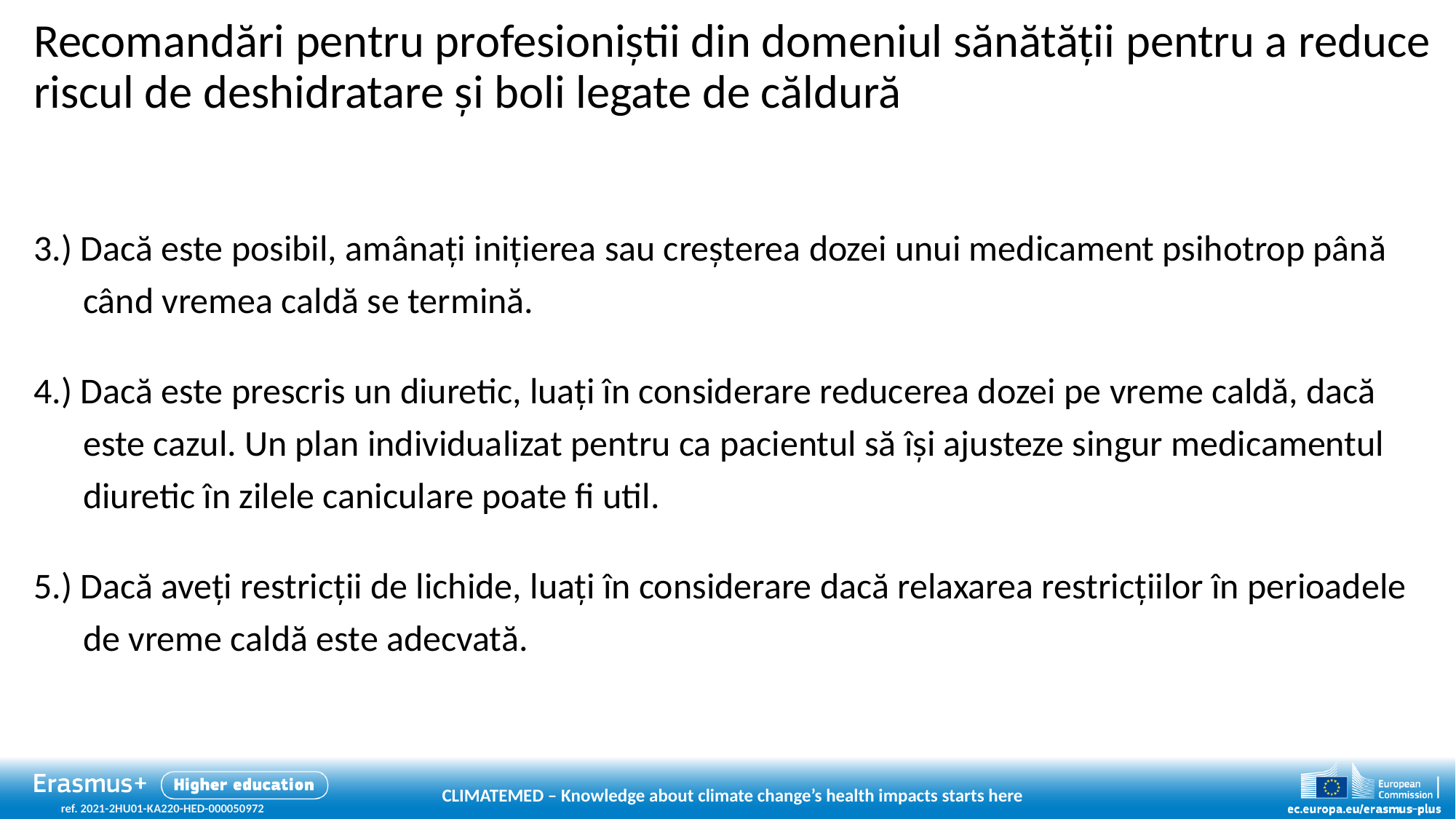

# Recomandări pentru profesioniștii din domeniul sănătății pentru a reduce riscul de deshidratare și boli legate de căldură
3.) Dacă este posibil, amânați inițierea sau creșterea dozei unui medicament psihotrop până
      când vremea caldă se termină.
4.) Dacă este prescris un diuretic, luați în considerare reducerea dozei pe vreme caldă, dacă
      este cazul. Un plan individualizat pentru ca pacientul să își ajusteze singur medicamentul
      diuretic în zilele caniculare poate fi util.
5.) Dacă aveți restricții de lichide, luați în considerare dacă relaxarea restricțiilor în perioadele
      de vreme caldă este adecvată.